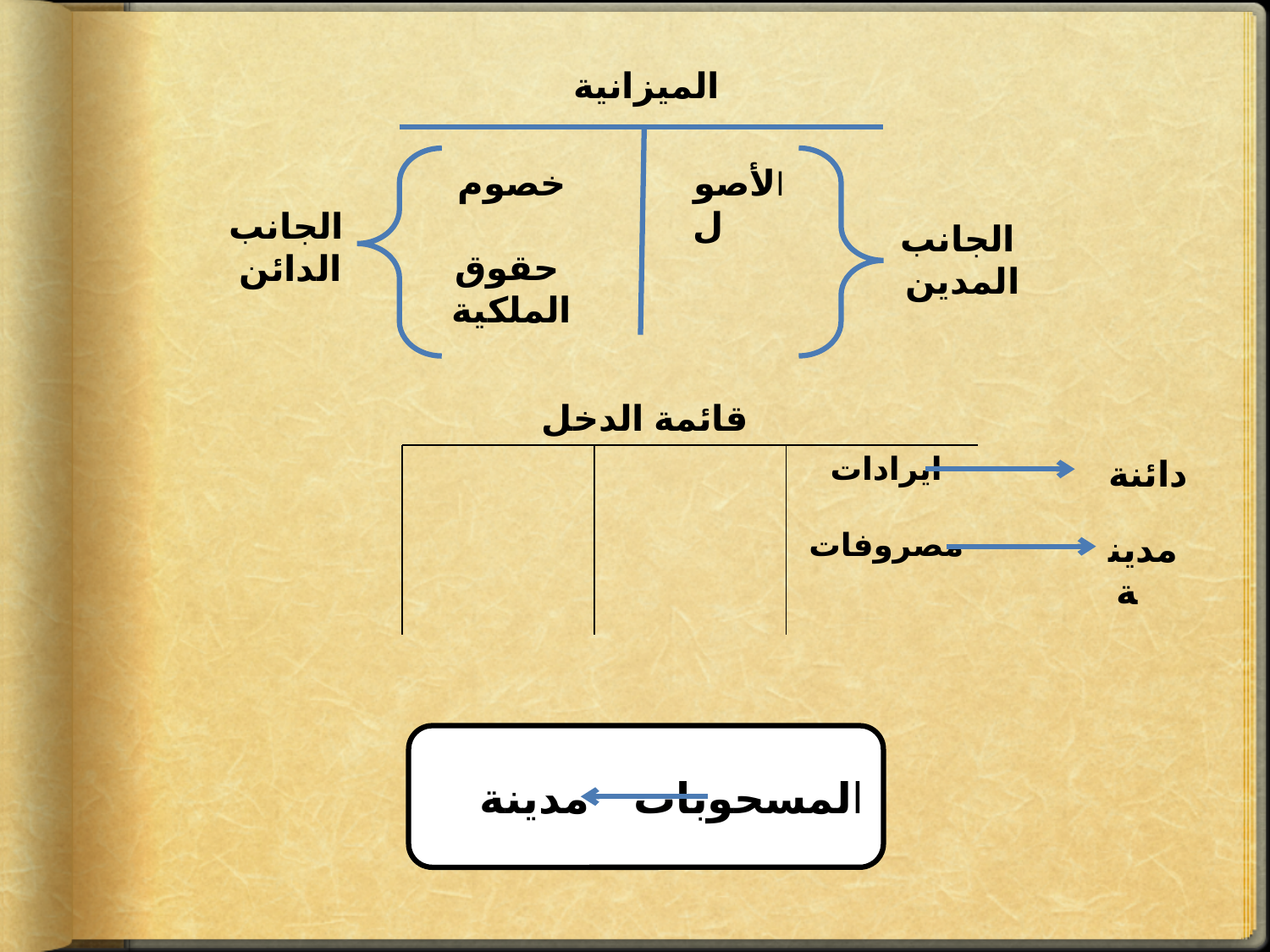

الميزانية

خصوم

حقوق الملكية
الأصول
الجانب الدائن
الجانب المدين
قائمة الدخل
|  |  | ايرادات مصروفات |
| --- | --- | --- |
دائنة
مدينة
المسحوبات	    مدينة